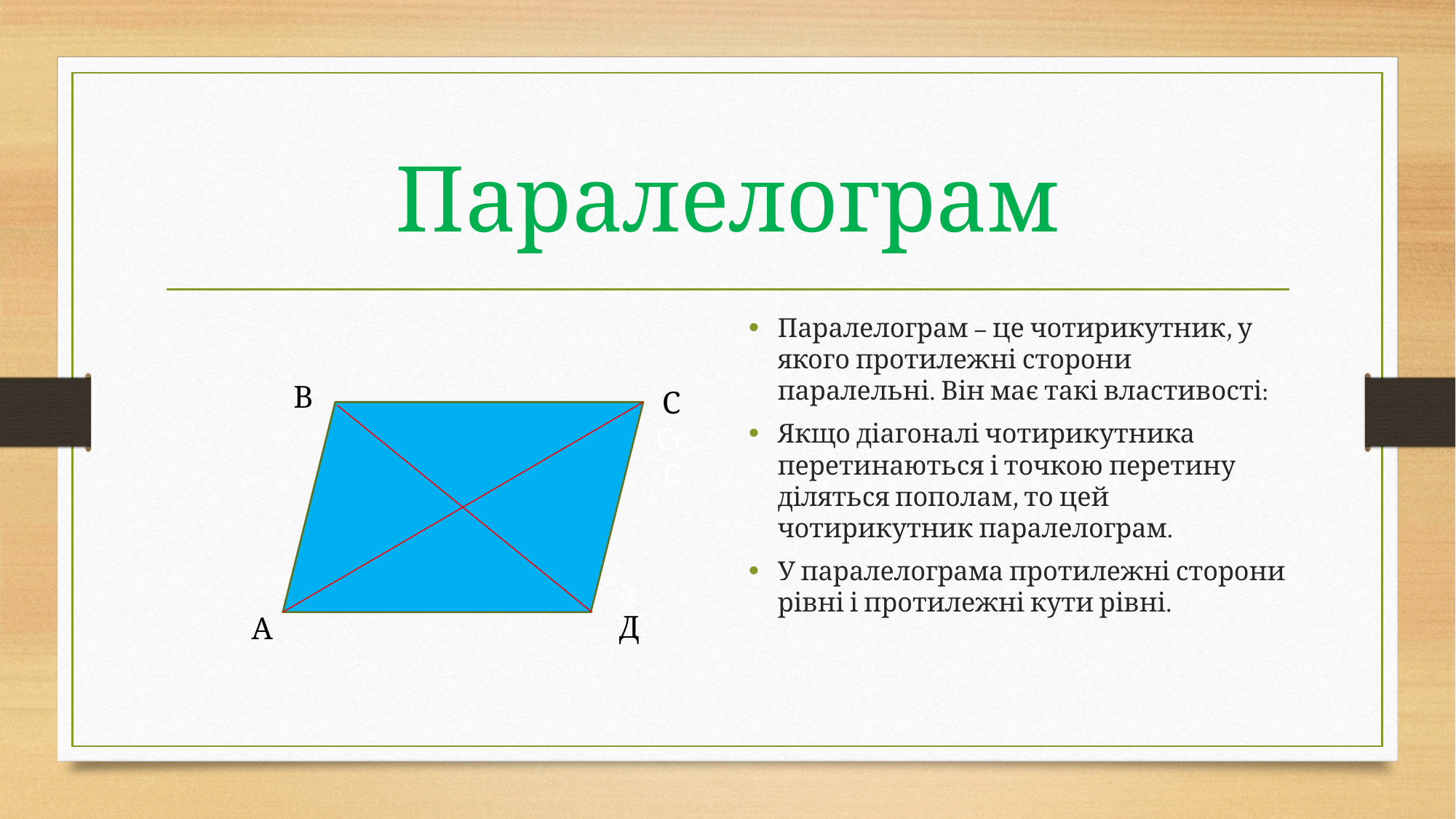

# Паралелограм

Паралелограм – це чотирикутник, у якого протилежні сторони паралельні. Він має такі властивості:
Якщо діагоналі чотирикутника перетинаються і точкою перетину діляться пополам, то цей чотирикутник паралелограм.
У паралелограма протилежні сторони рівні і протилежні кути рівні.

ССсС
В

А
аД